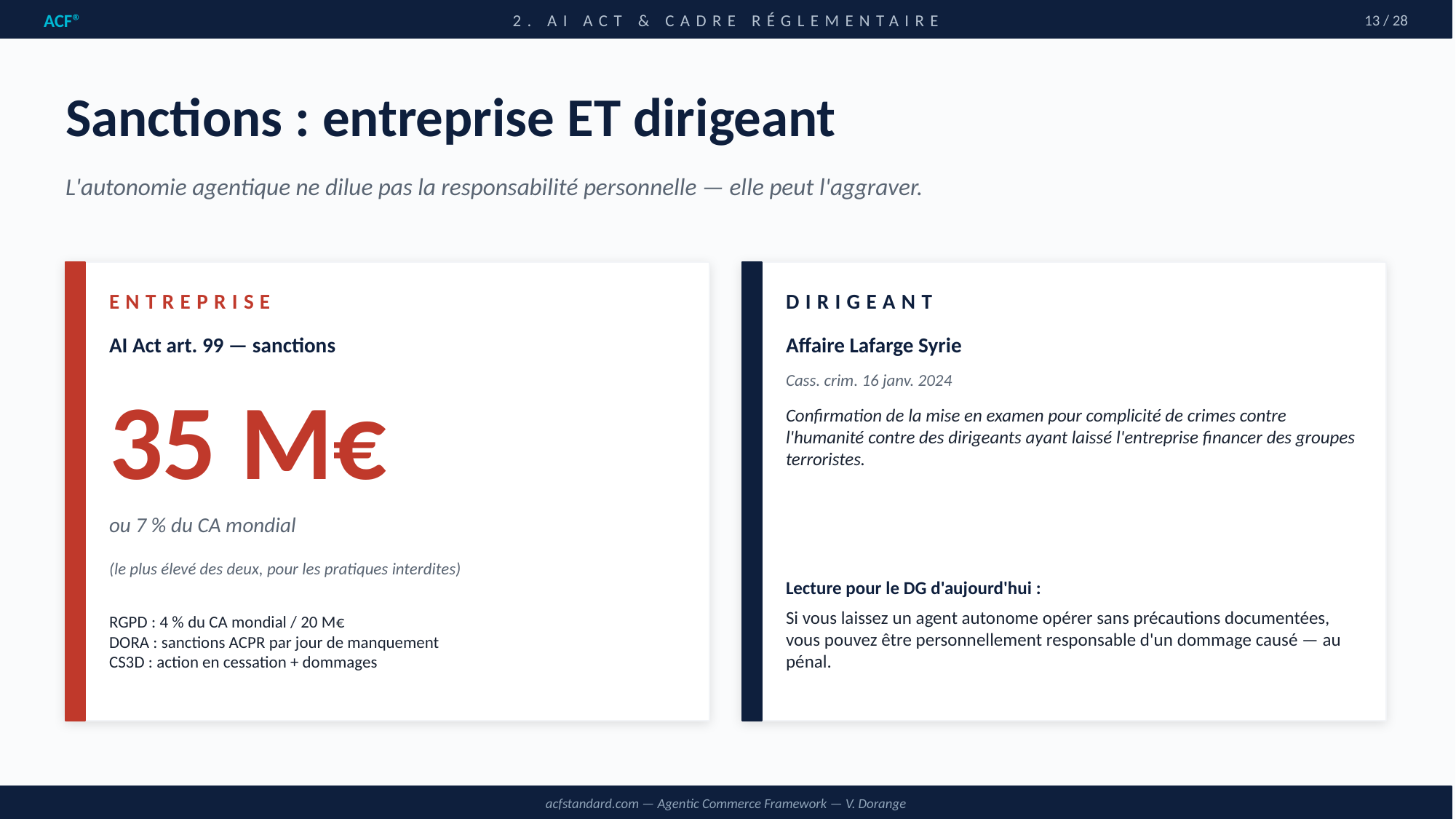

ACF®
2. AI ACT & CADRE RÉGLEMENTAIRE
13 / 28
Sanctions : entreprise ET dirigeant
L'autonomie agentique ne dilue pas la responsabilité personnelle — elle peut l'aggraver.

ENTREPRISE
DIRIGEANT
AI Act art. 99 — sanctions
Affaire Lafarge Syrie
Cass. crim. 16 janv. 2024
35 M€
Confirmation de la mise en examen pour complicité de crimes contre l'humanité contre des dirigeants ayant laissé l'entreprise financer des groupes terroristes.
ou 7 % du CA mondial
(le plus élevé des deux, pour les pratiques interdites)
Lecture pour le DG d'aujourd'hui :
Si vous laissez un agent autonome opérer sans précautions documentées, vous pouvez être personnellement responsable d'un dommage causé — au pénal.
RGPD : 4 % du CA mondial / 20 M€
DORA : sanctions ACPR par jour de manquement
CS3D : action en cessation + dommages

acfstandard.com — Agentic Commerce Framework — V. Dorange